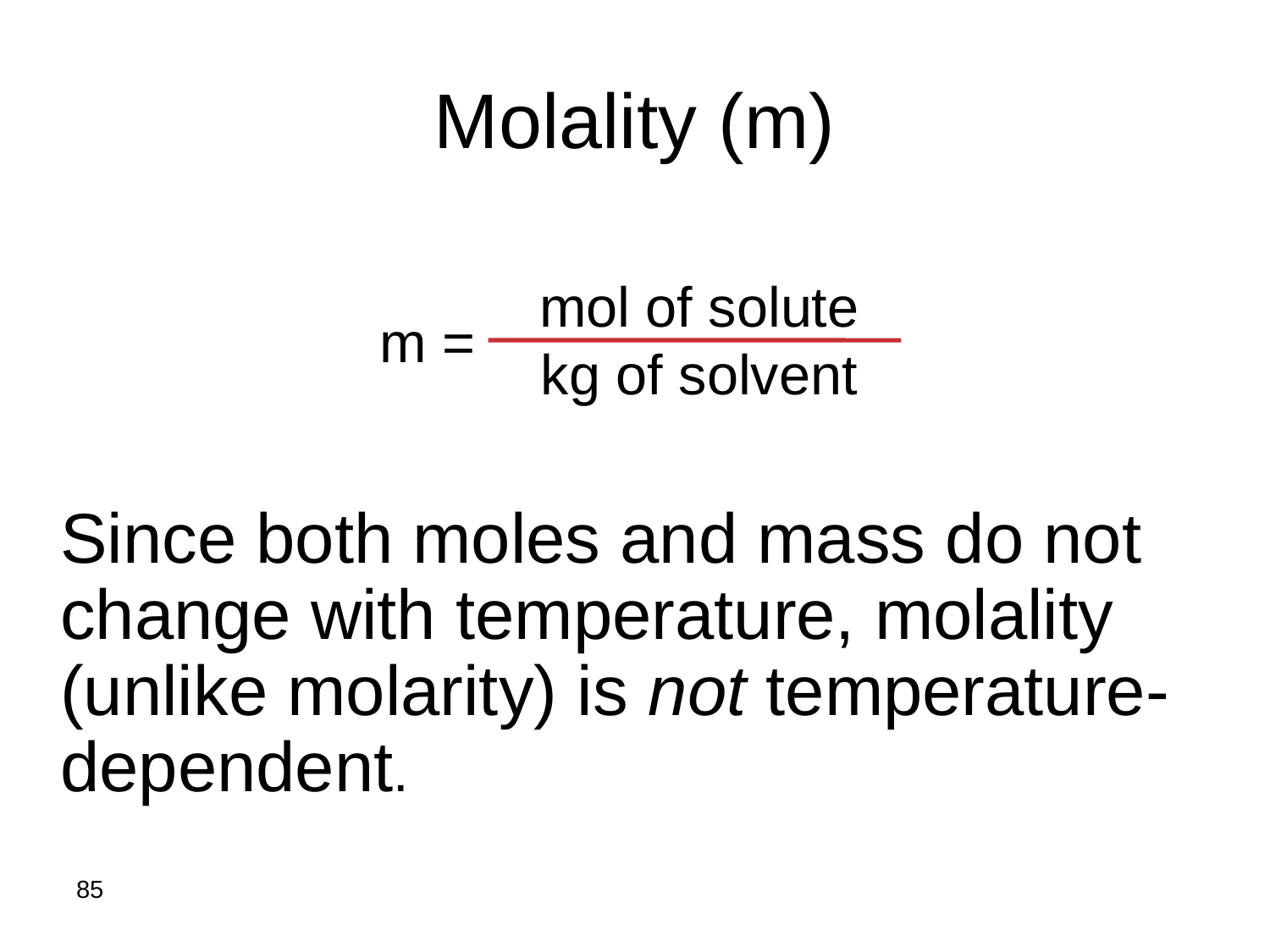

Molality (m)
mol of solute
kg of solvent

m =
	Since both moles and mass do not change with temperature, molality (unlike molarity) is not temperature-dependent.
85